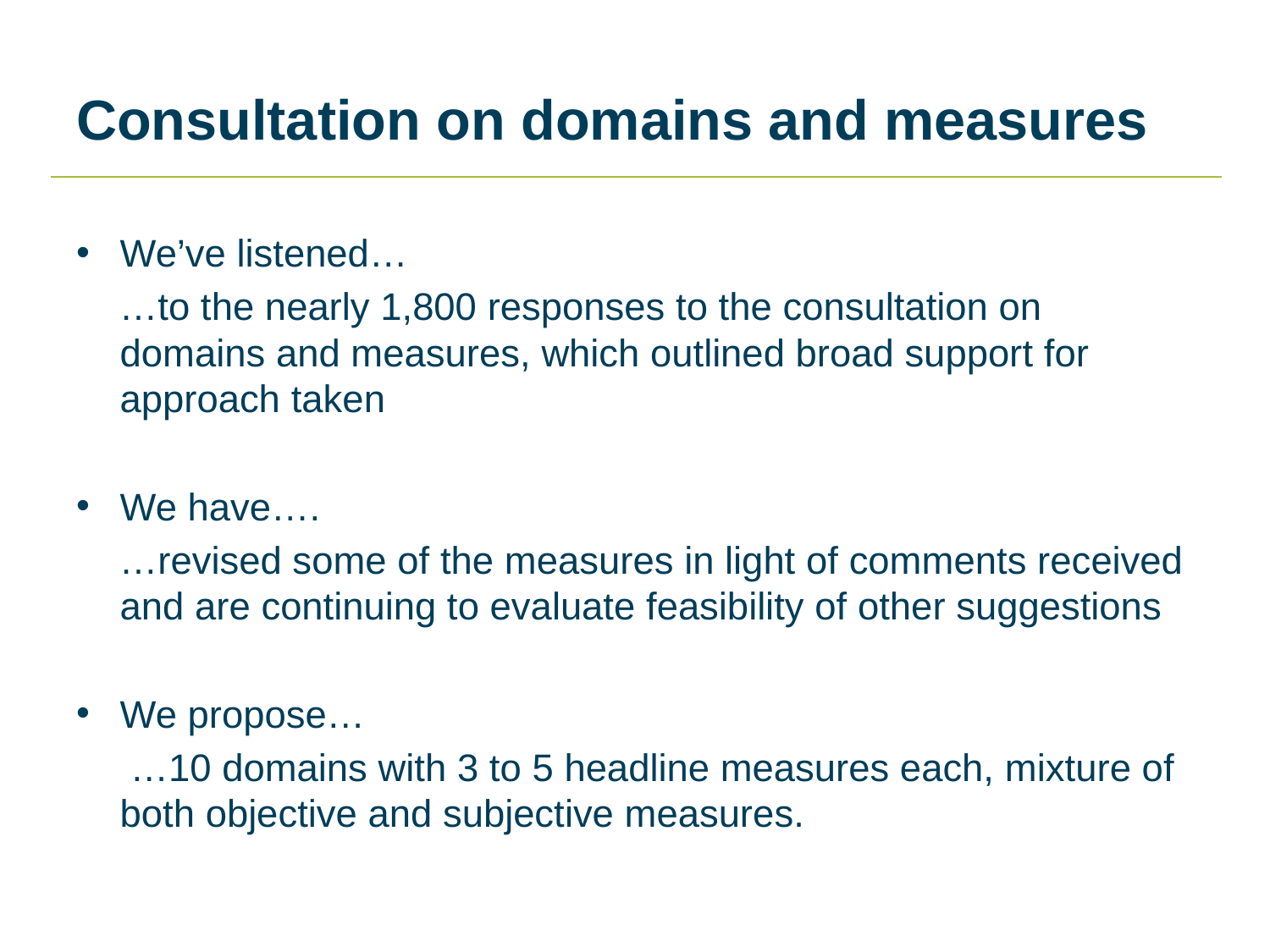

# Consultation on domains and measures
We’ve listened…
    …to the nearly 1,800 responses to the consultation on domains and measures, which outlined broad support for approach taken

We have….
    …revised some of the measures in light of comments received and are continuing to evaluate feasibility of other suggestions

We propose…
     …10 domains with 3 to 5 headline measures each, mixture of both objective and subjective measures.